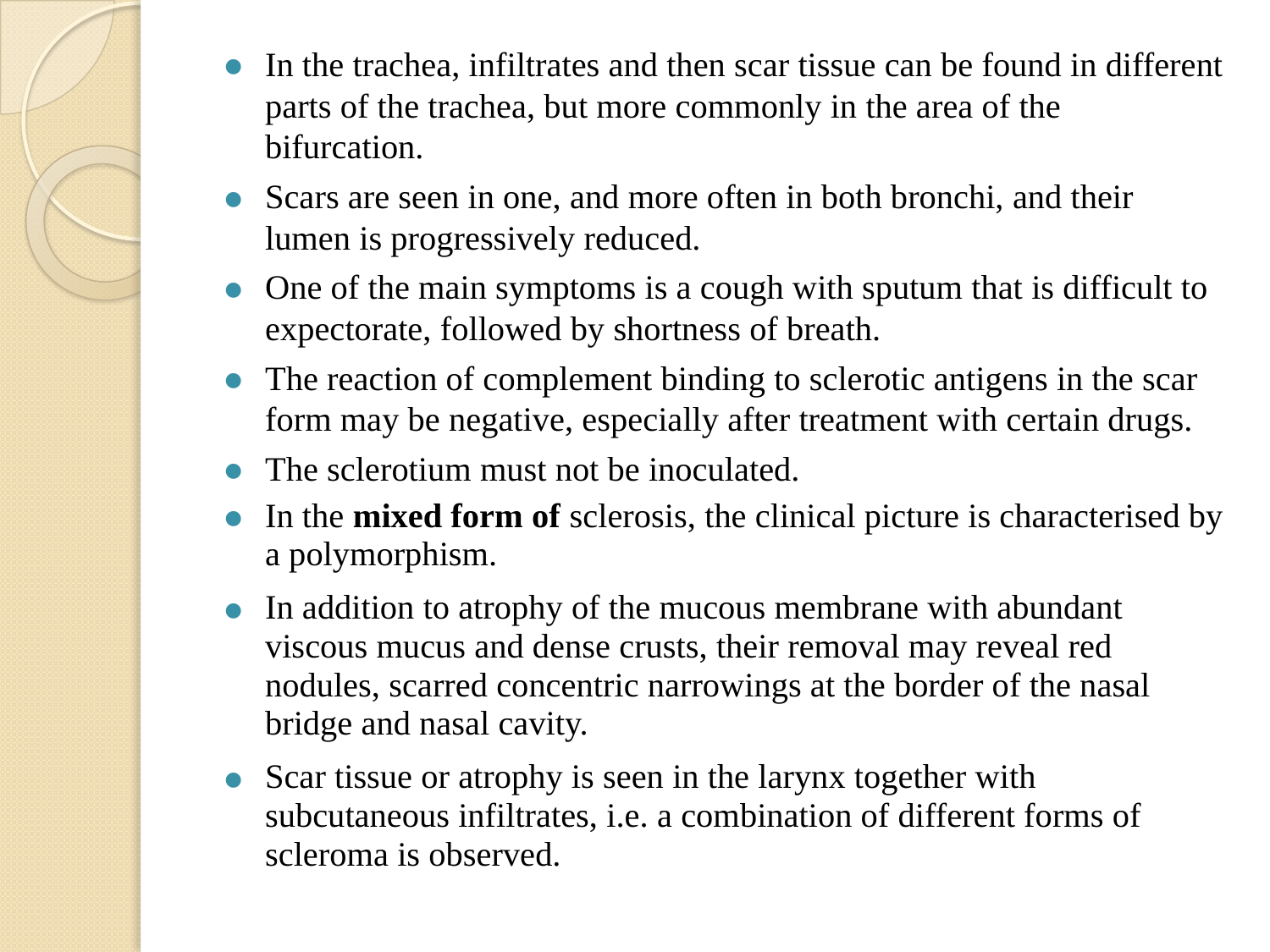

In the trachea, infiltrates and then scar tissue can be found in different parts of the trachea, but more commonly in the area of the bifurcation.
Scars are seen in one, and more often in both bronchi, and their lumen is progressively reduced.
One of the main symptoms is a cough with sputum that is difficult to expectorate, followed by shortness of breath.
The reaction of complement binding to sclerotic antigens in the scar form may be negative, especially after treatment with certain drugs.
The sclerotium must not be inoculated.
In the mixed form of sclerosis, the clinical picture is characterised by a polymorphism.
In addition to atrophy of the mucous membrane with abundant viscous mucus and dense crusts, their removal may reveal red nodules, scarred concentric narrowings at the border of the nasal bridge and nasal cavity.
Scar tissue or atrophy is seen in the larynx together with subcutaneous infiltrates, i.e. a combination of different forms of scleroma is observed.

#